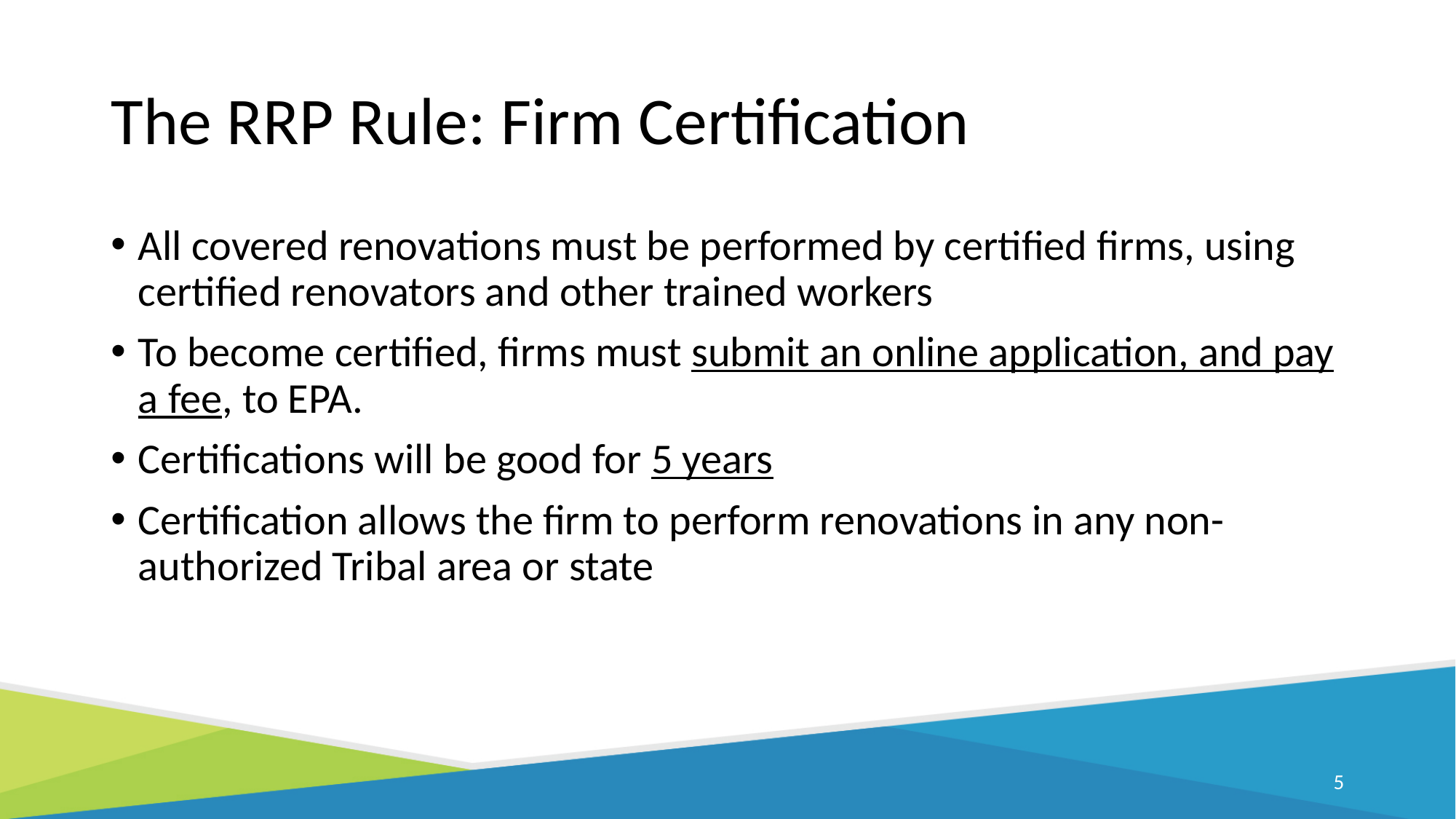

# The RRP Rule: Firm Certification
All covered renovations must be performed by certified firms, using certified renovators and other trained workers
To become certified, firms must submit an online application, and pay a fee, to EPA.
Certifications will be good for 5 years
Certification allows the firm to perform renovations in any non-authorized Tribal area or state
5